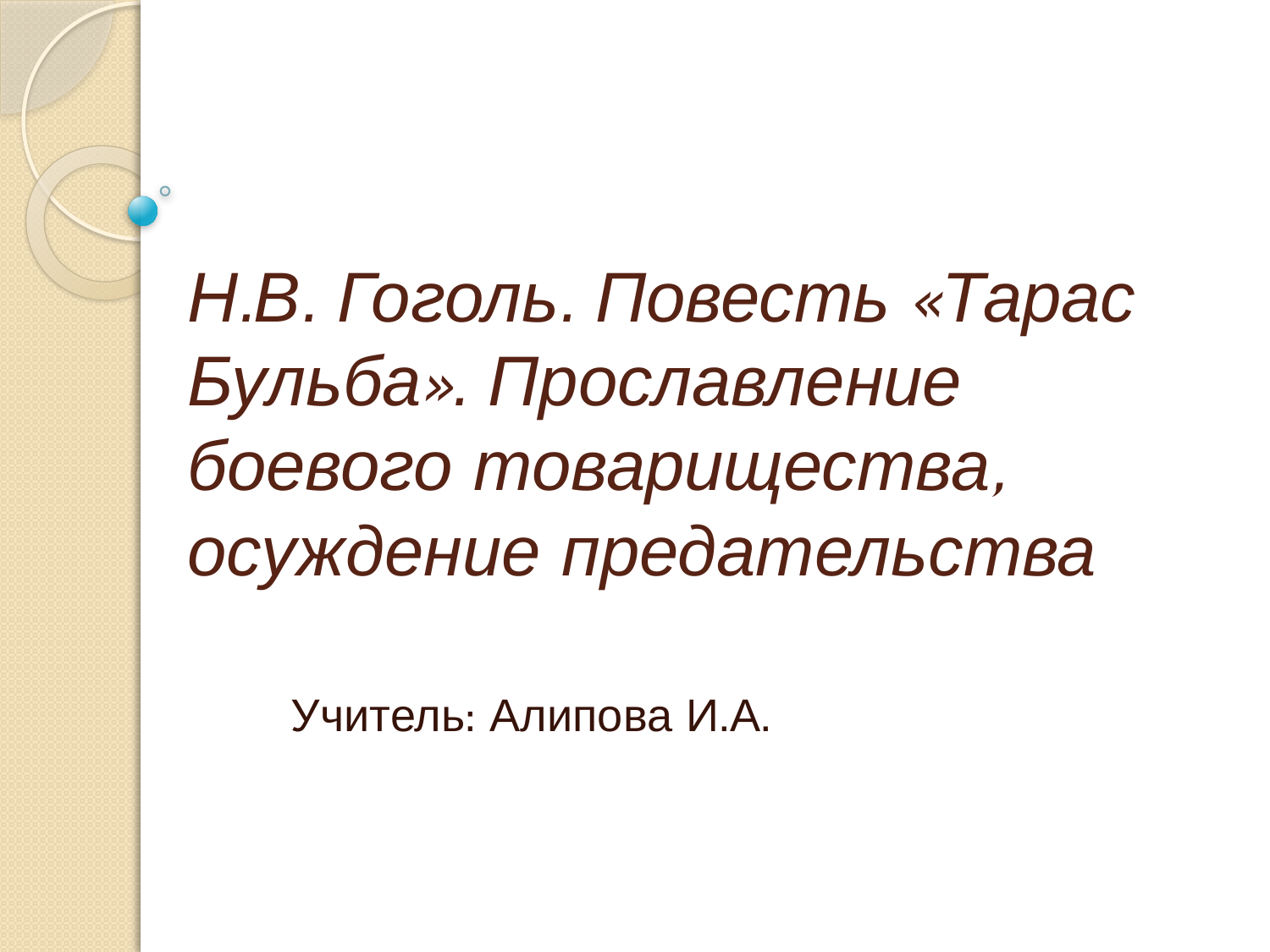

# Н.В. Гоголь. Повесть «Тарас Бульба». Прославление боевого товарищества, осуждение предательства
Учитель: Алипова И.А.